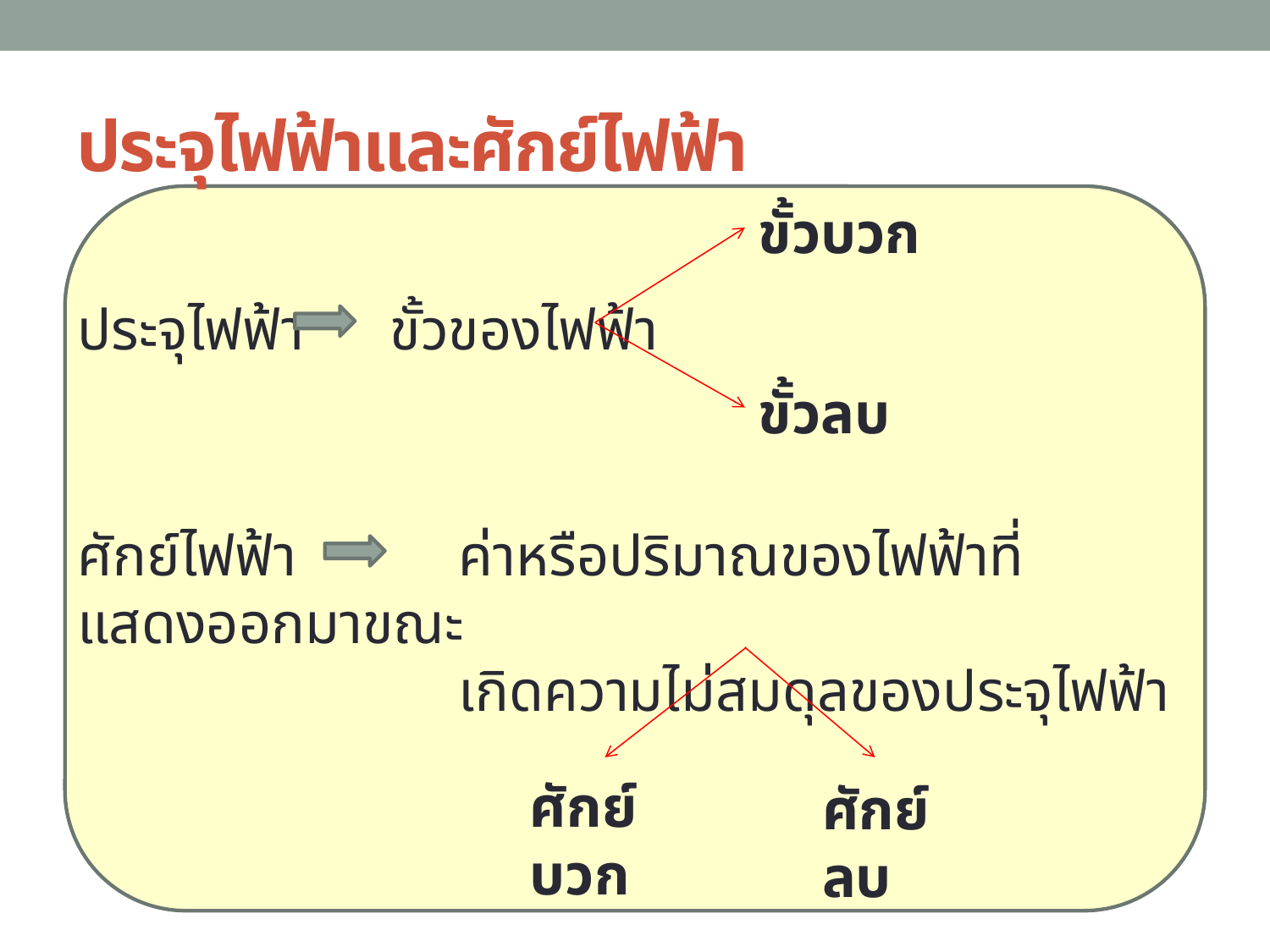

# ประจุไฟฟ้าและศักย์ไฟฟ้า

ขั้วบวก
ประจุไฟฟ้า	    ขั้วของไฟฟ้า

ศักย์ไฟฟ้า           	ค่าหรือปริมาณของไฟฟ้าที่แสดงออกมาขณะ
			เกิดความไม่สมดุลของประจุไฟฟ้า

ขั้วลบ

ศักย์บวก
ศักย์ลบ